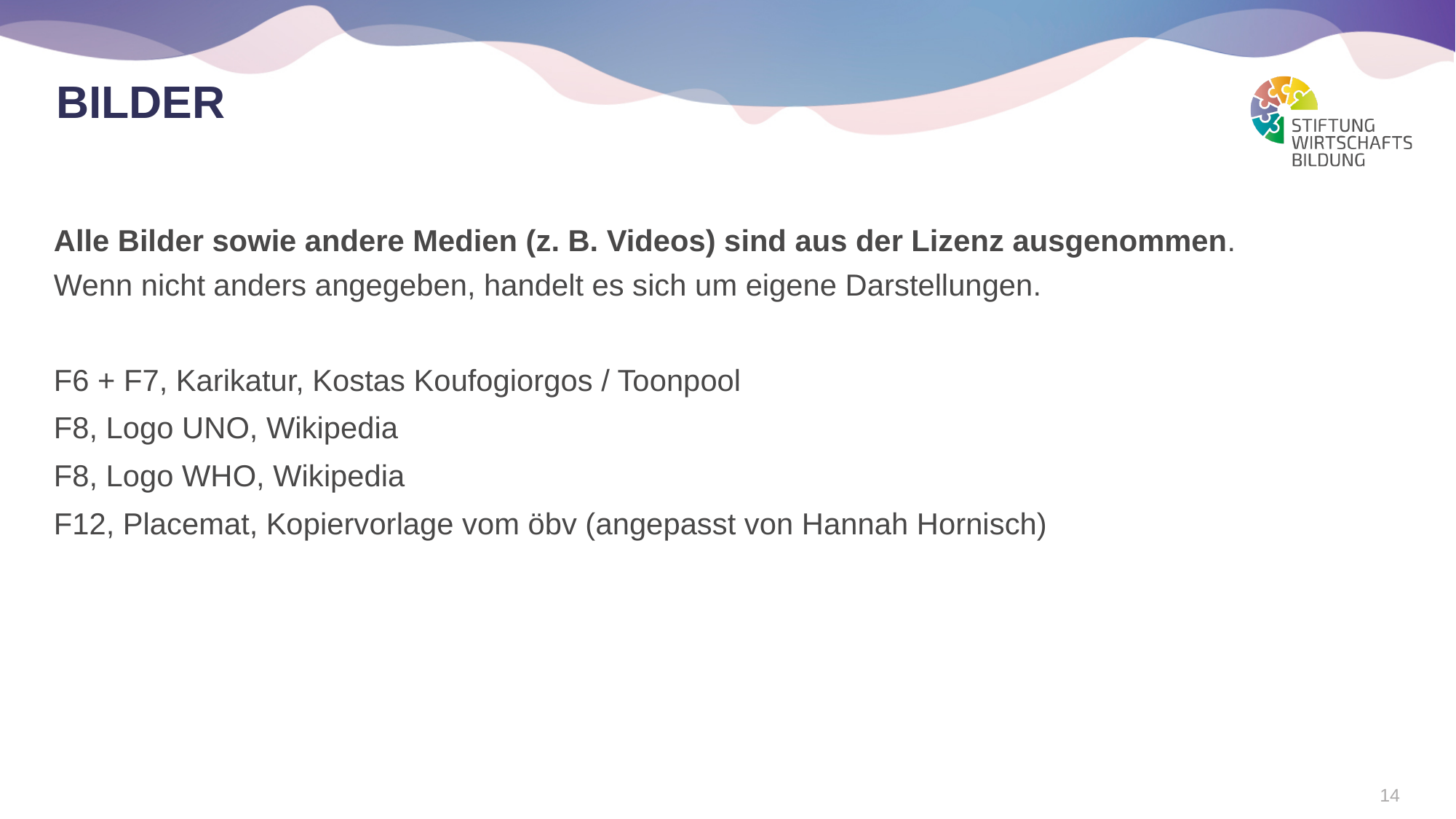

# Bilder
Alle Bilder sowie andere Medien (z. B. Videos) sind aus der Lizenz ausgenommen.
Wenn nicht anders angegeben, handelt es sich um eigene Darstellungen.

F6 + F7, Karikatur, Kostas Koufogiorgos / Toonpool
F8, Logo UNO, Wikipedia
F8, Logo WHO, Wikipedia
F12, Placemat, Kopiervorlage vom öbv (angepasst von Hannah Hornisch)
14